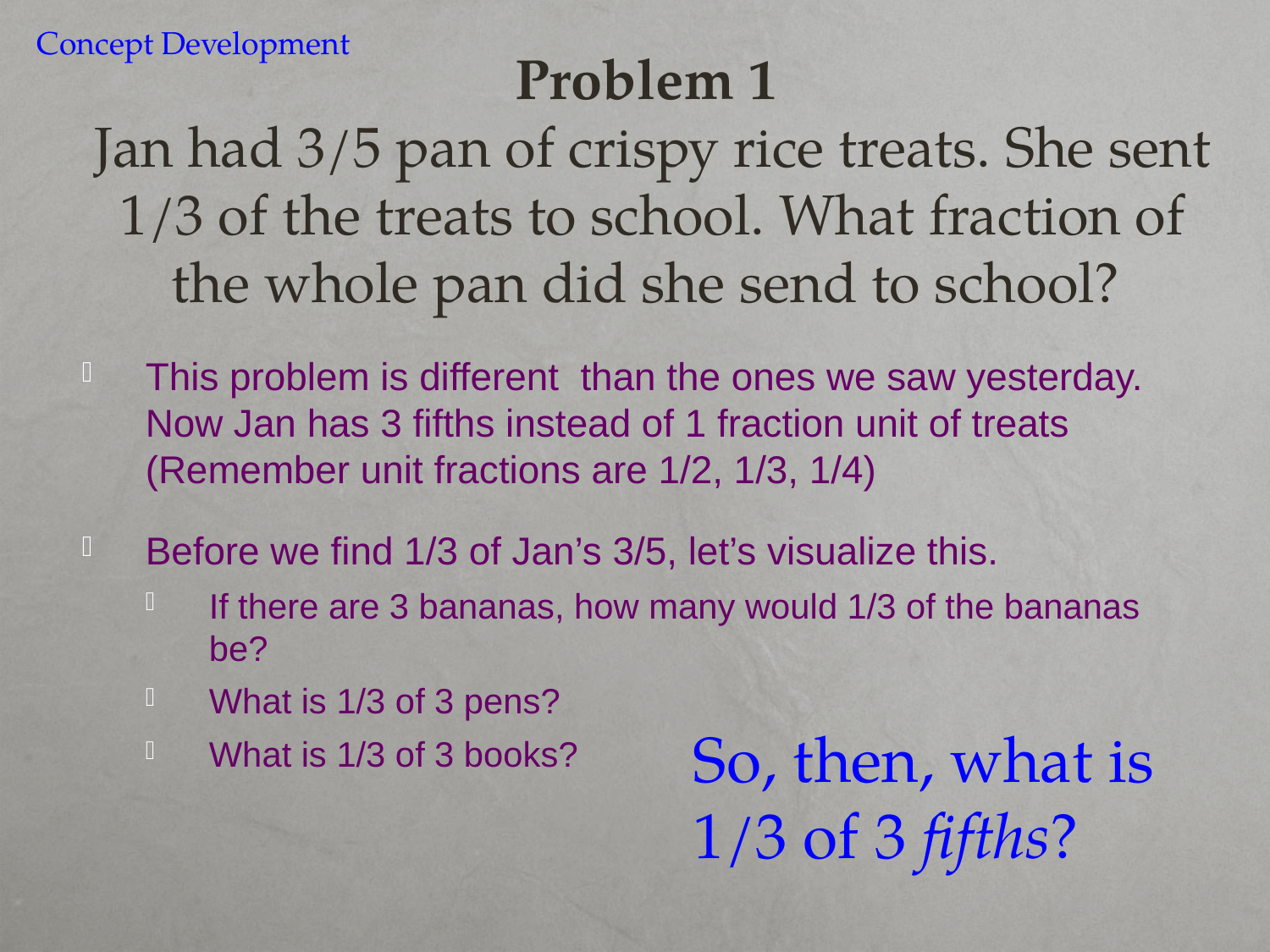

# Problem 1 Jan had 3/5 pan of crispy rice treats. She sent 1/3 of the treats to school. What fraction of the whole pan did she send to school?
Concept Development
This problem is different  than the ones we saw yesterday. Now Jan has 3 fifths instead of 1 fraction unit of treats (Remember unit fractions are 1/2, 1/3, 1/4)
Before we find 1/3 of Jan’s 3/5, let’s visualize this.
If there are 3 bananas, how many would 1/3 of the bananas be?
What is 1/3 of 3 pens?
What is 1/3 of 3 books?
So, then, what is 1/3 of 3 fifths?